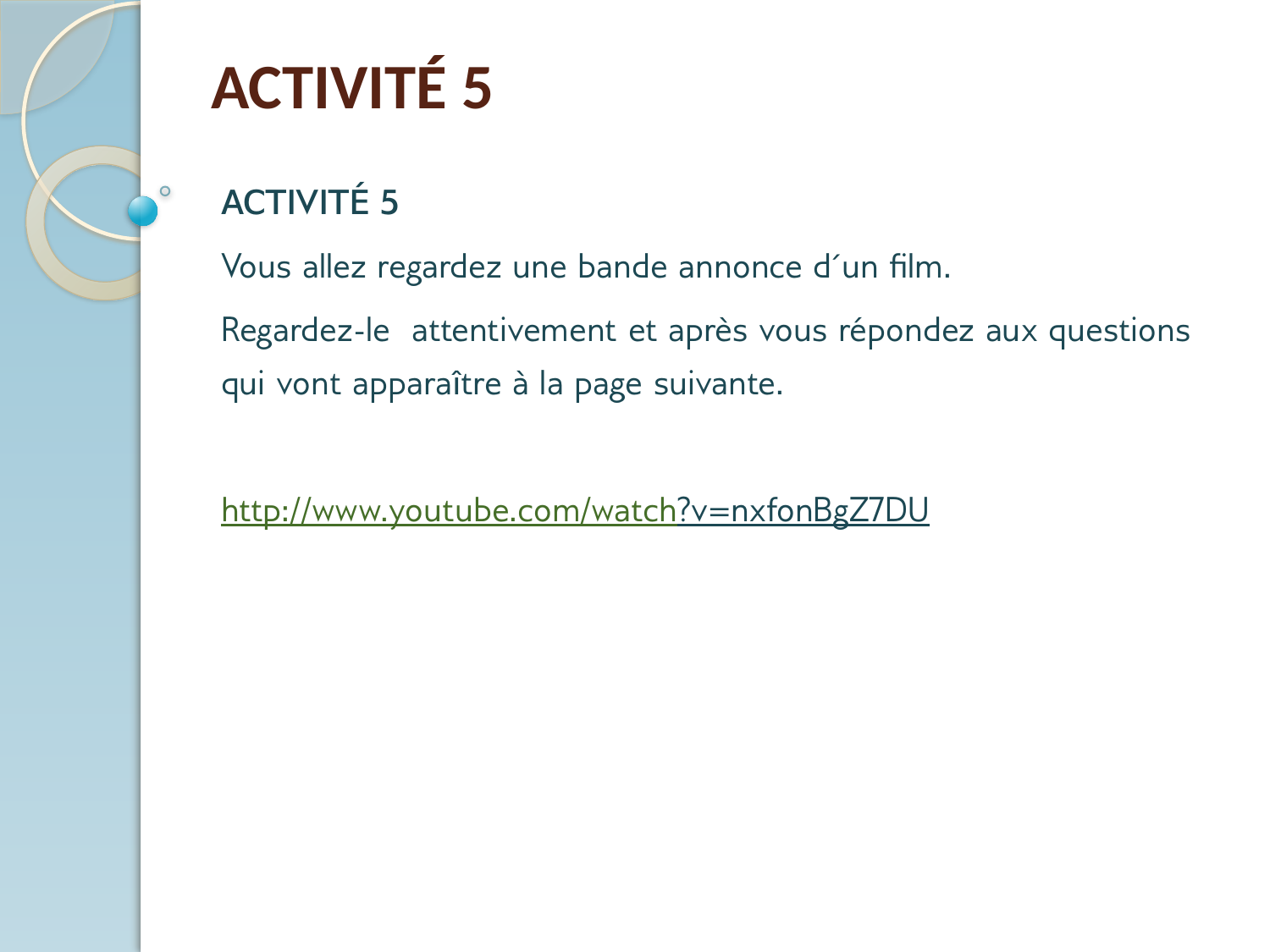

# ACTIVITÉ 5

ACTIVITÉ 5
Vous allez regardez une bande annonce d´un film.
Regardez-le  attentivement et après vous répondez aux questions qui vont apparaître à la page suivante.

http://www.youtube.com/watch?v=nxfonBgZ7DU